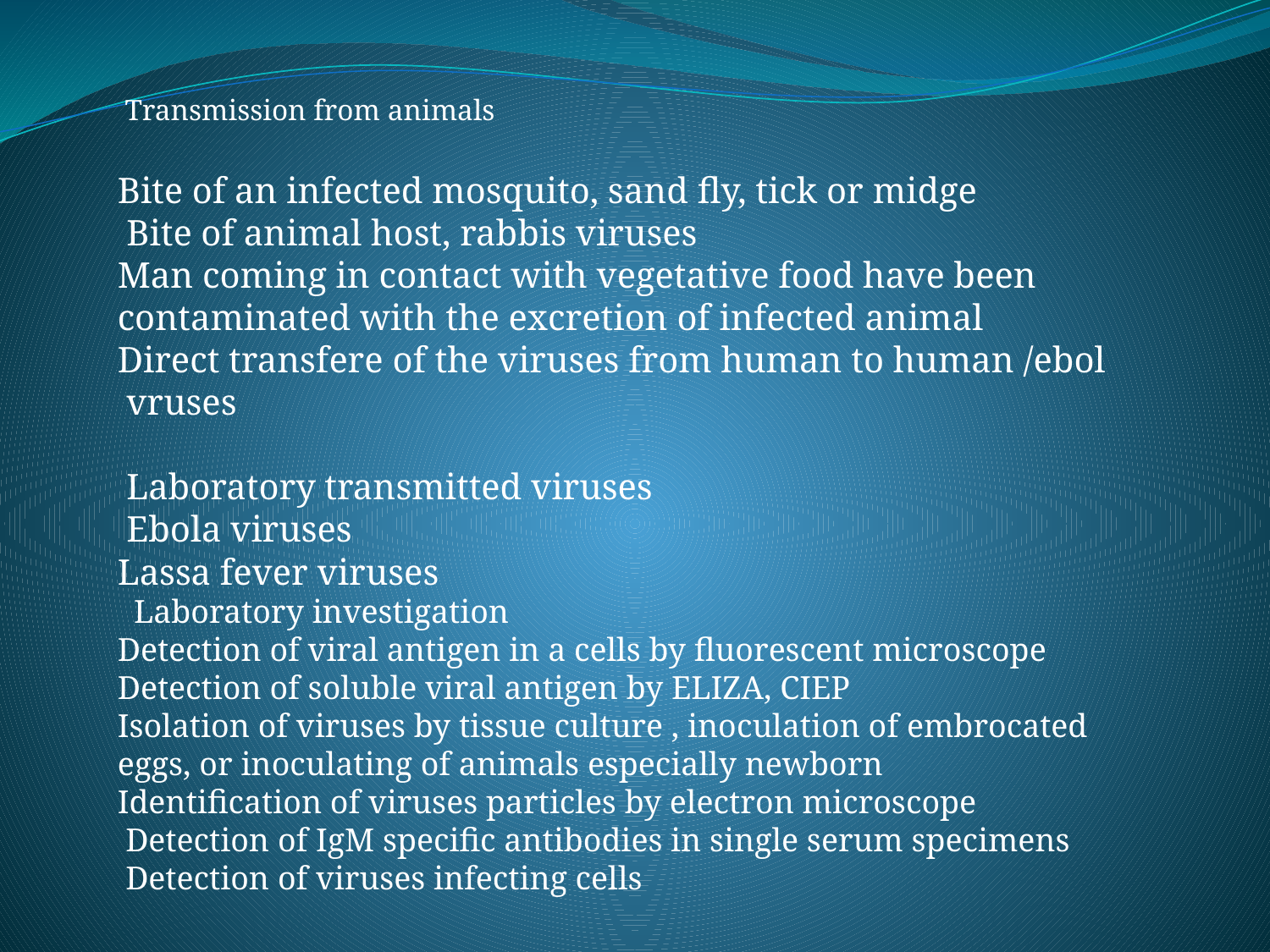

Transmission from animals

Bite of an infected mosquito, sand fly, tick or midge
Bite of animal host, rabbis viruses
Man coming in contact with vegetative food have been contaminated with the excretion of infected animal
Direct transfere of the viruses from human to human /ebol vruses

Laboratory transmitted viruses
Ebola viruses
Lassa fever viruses
Laboratory investigation
Detection of viral antigen in a cells by fluorescent microscope
Detection of soluble viral antigen by ELIZA, CIEP
Isolation of viruses by tissue culture , inoculation of embrocated eggs, or inoculating of animals especially newborn
Identification of viruses particles by electron microscope
Detection of IgM specific antibodies in single serum specimens
Detection of viruses infecting cells